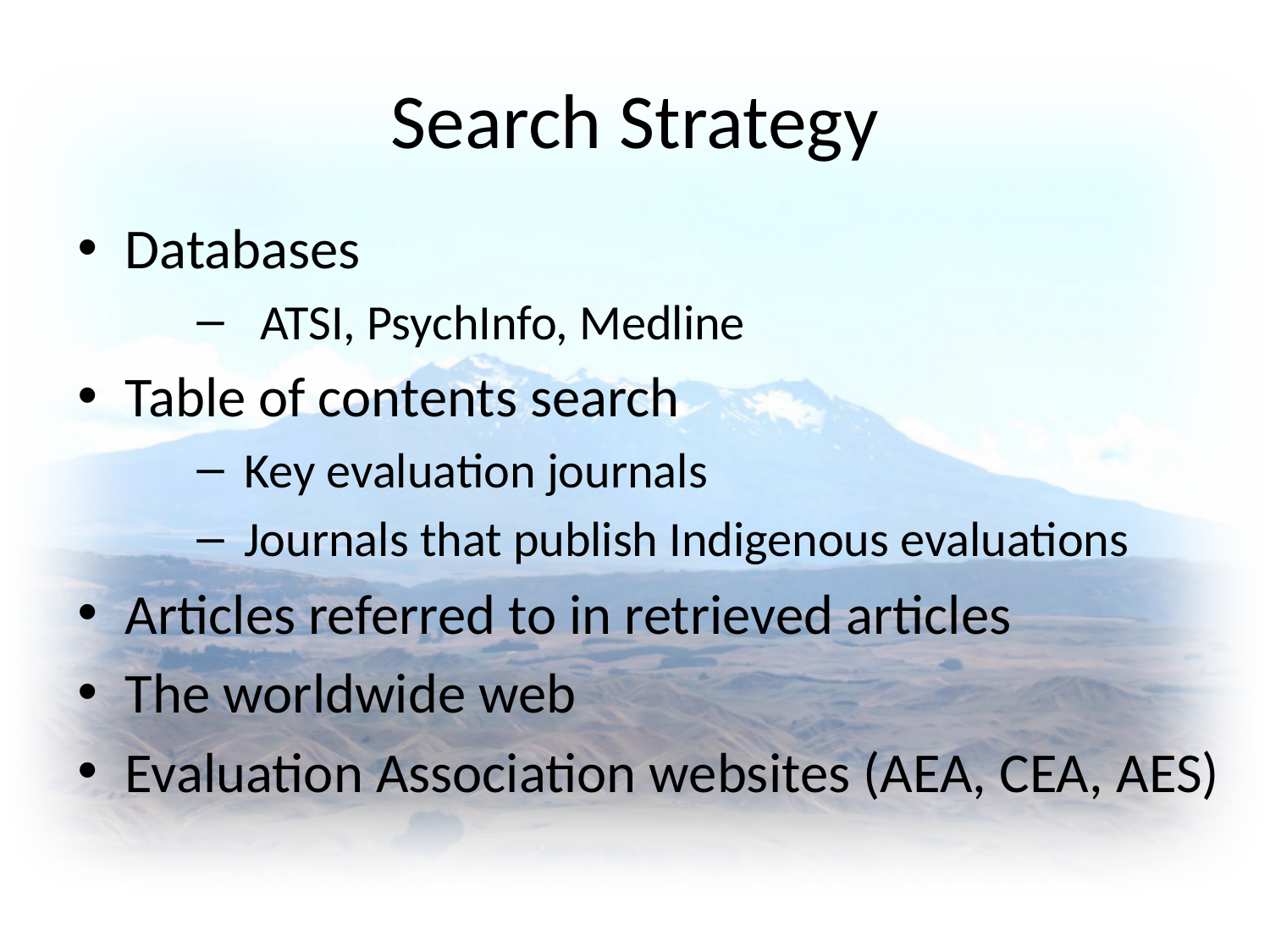

# Search Strategy
Databases
ATSI, PsychInfo, Medline
Table of contents search
Key evaluation journals
Journals that publish Indigenous evaluations
Articles referred to in retrieved articles
The worldwide web
Evaluation Association websites (AEA, CEA, AES)